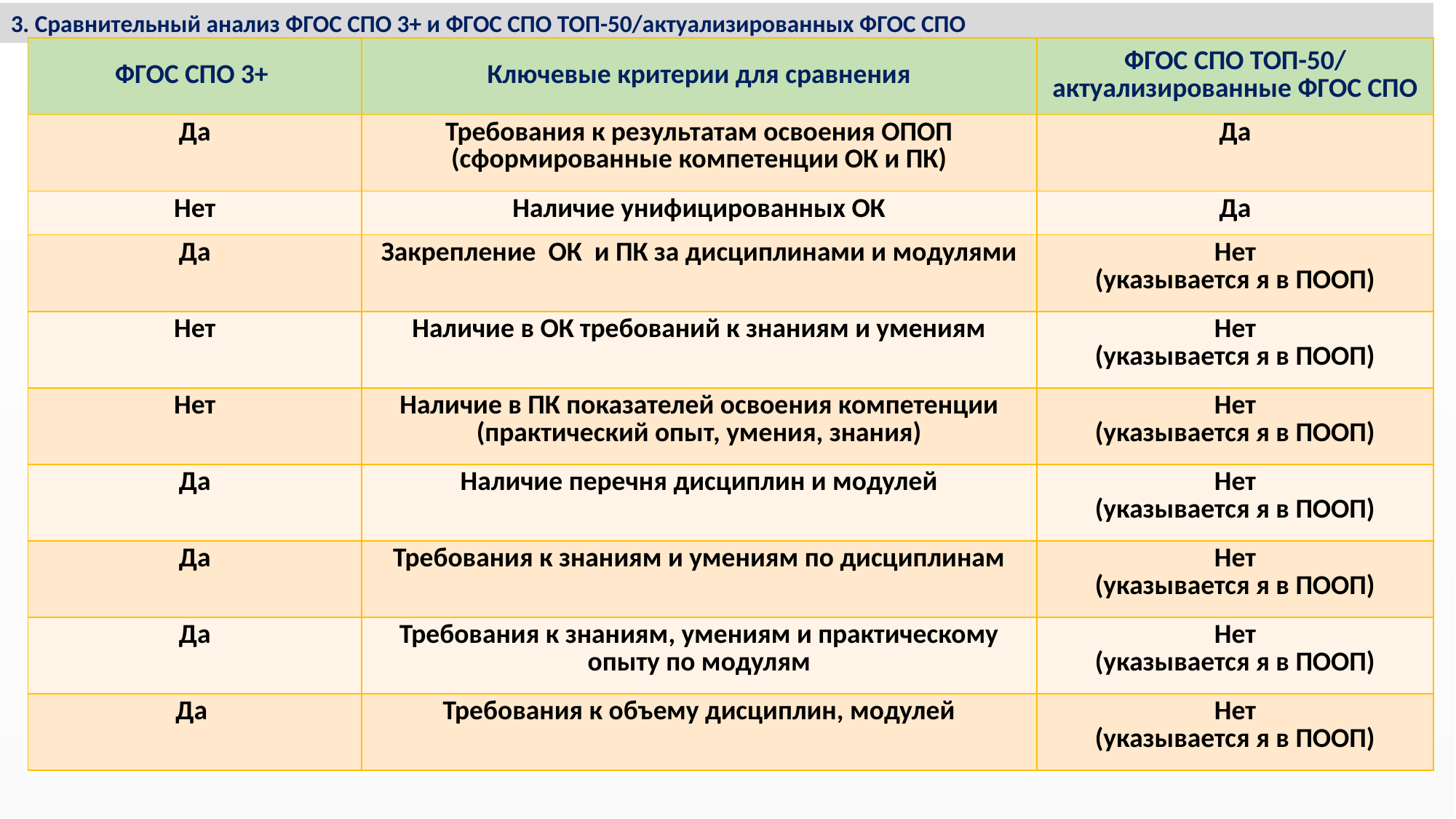

3. Сравнительный анализ ФГОС СПО 3+ и ФГОС СПО ТОП-50/актуализированных ФГОС СПО
| ФГОС СПО 3+ | Ключевые критерии для сравнения | ФГОС СПО ТОП-50/ актуализированные ФГОС СПО |
| --- | --- | --- |
| Да | Требования к результатам освоения ОПОП (сформированные компетенции ОК и ПК) | Да |
| Нет | Наличие унифицированных ОК | Да |
| Да | Закрепление ОК и ПК за дисциплинами и модулями | Нет (указывается я в ПООП) |
| Нет | Наличие в ОК требований к знаниям и умениям | Нет (указывается я в ПООП) |
| Нет | Наличие в ПК показателей освоения компетенции (практический опыт, умения, знания) | Нет (указывается я в ПООП) |
| Да | Наличие перечня дисциплин и модулей | Нет (указывается я в ПООП) |
| Да | Требования к знаниям и умениям по дисциплинам | Нет (указывается я в ПООП) |
| Да | Требования к знаниям, умениям и практическому опыту по модулям | Нет (указывается я в ПООП) |
| Да | Требования к объему дисциплин, модулей | Нет (указывается я в ПООП) |